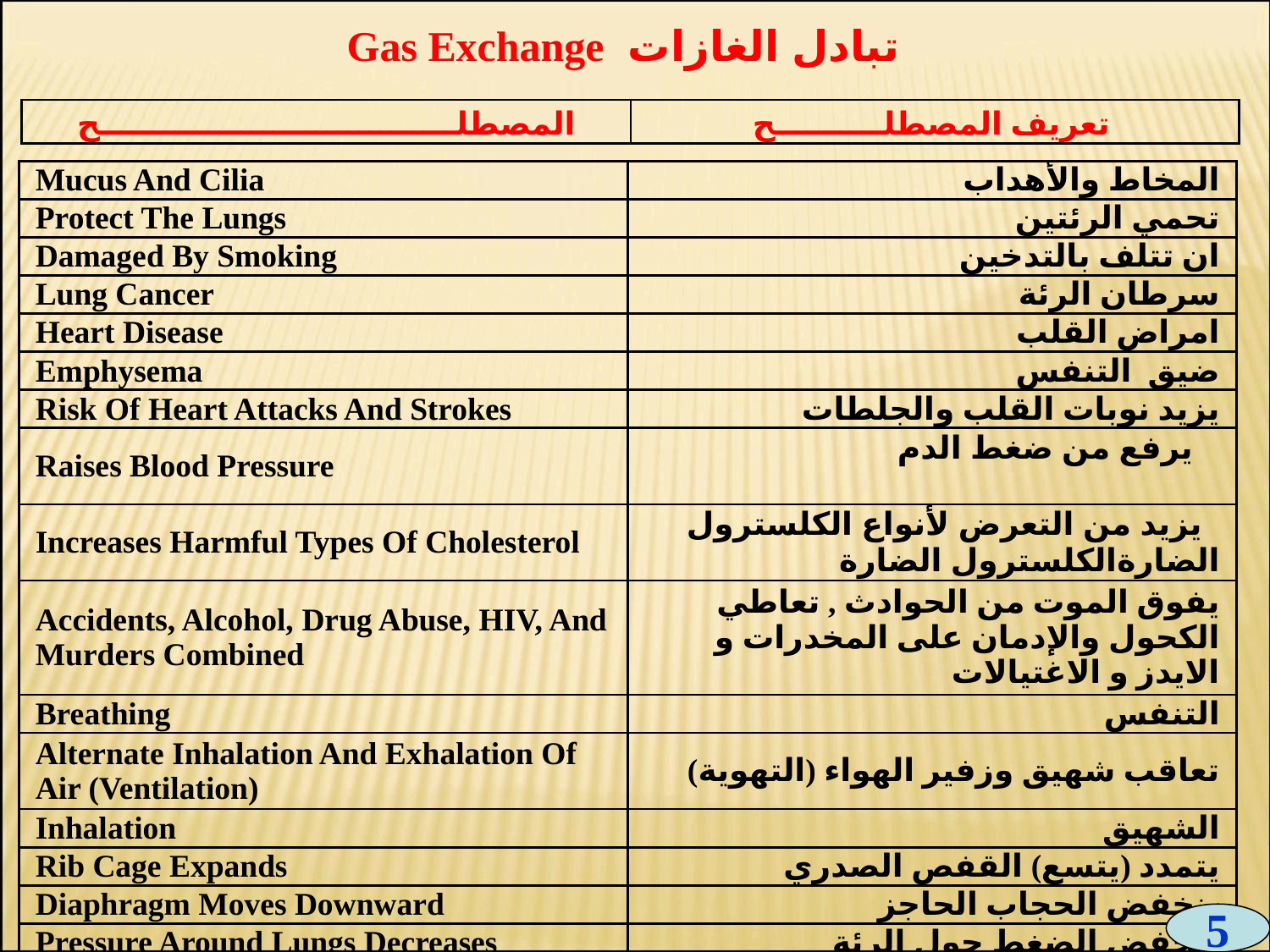

تبادل الغازات  Gas Exchange
| المصطلـــــــــــــــــــــــــــــــــح | تعريف المصطلــــــــــح |
| --- | --- |
| Mucus And Cilia | المخاط والأهداب |
| --- | --- |
| Protect The Lungs | تحمي الرئتين |
| Damaged By Smoking | ان تتلف بالتدخين |
| Lung Cancer | سرطان الرئة |
| Heart Disease | امراض القلب |
| Emphysema | ضيق التنفس |
| Risk Of Heart Attacks And Strokes | يزيد نوبات القلب والجلطات |
| Raises Blood Pressure | يرفع من ضغط الدم |
| Increases Harmful Types Of Cholesterol | يزيد من التعرض لأنواع الكلسترول الضارةالكلسترول الضارة |
| Accidents, Alcohol, Drug Abuse, HIV, And Murders Combined | يفوق الموت من الحوادث , تعاطي الكحول والإدمان على المخدرات و الايدز و الاغتيالات |
| Breathing | التنفس |
| Alternate Inhalation And Exhalation Of Air (Ventilation) | تعاقب شهيق وزفير الهواء (التهوية) |
| Inhalation | الشهيق |
| Rib Cage Expands | يتمدد (يتسع) القفص الصدري |
| Diaphragm Moves Downward | ينخفض الحجاب الحاجز |
| Pressure Around Lungs Decreases | ينخفض الضغط حول الرئة |
5